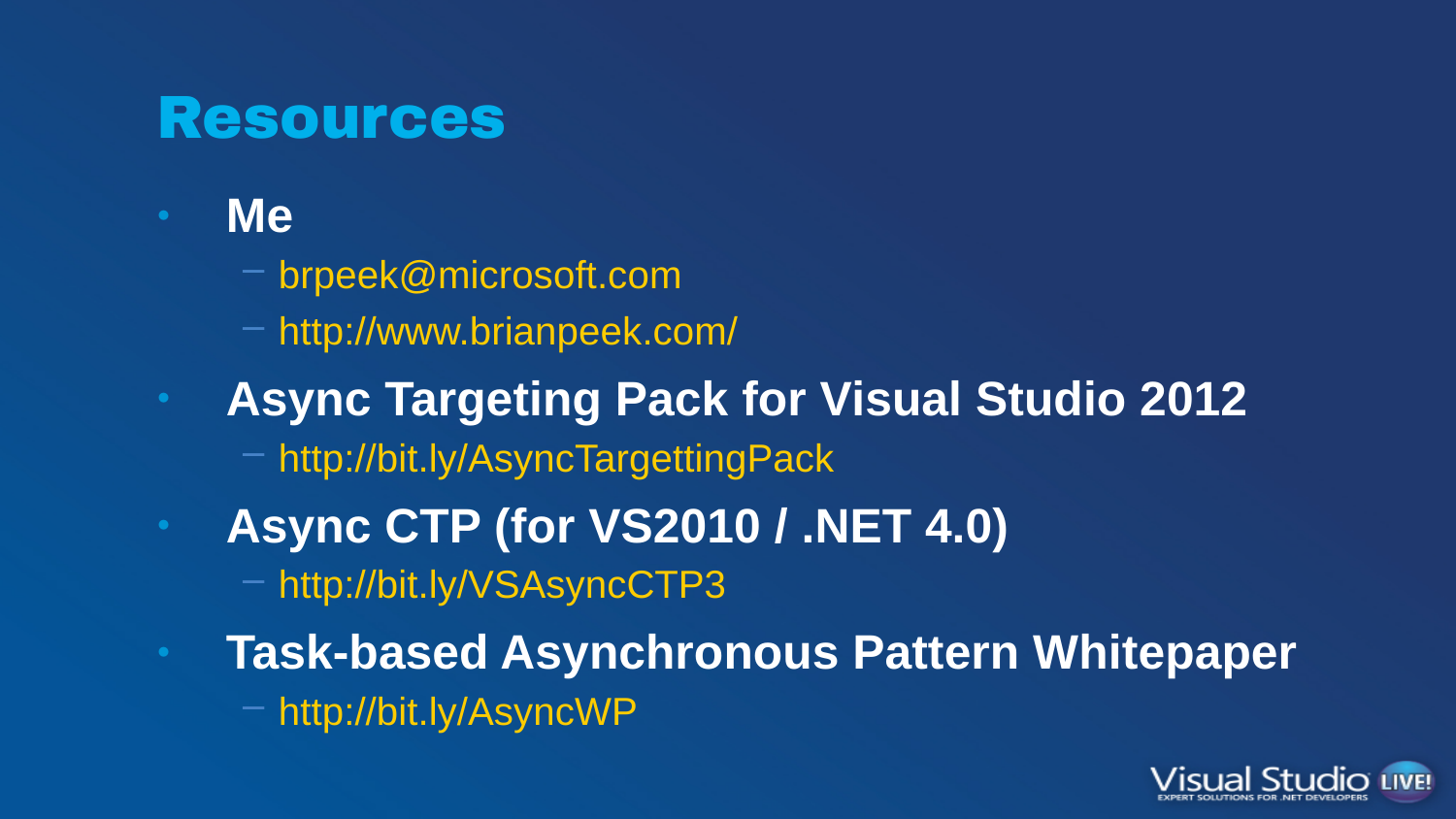

# Resources
Me
brpeek@microsoft.com
http://www.brianpeek.com/
Async Targeting Pack for Visual Studio 2012
http://bit.ly/AsyncTargettingPack
Async CTP (for VS2010 / .NET 4.0)
http://bit.ly/VSAsyncCTP3
Task-based Asynchronous Pattern Whitepaper
http://bit.ly/AsyncWP